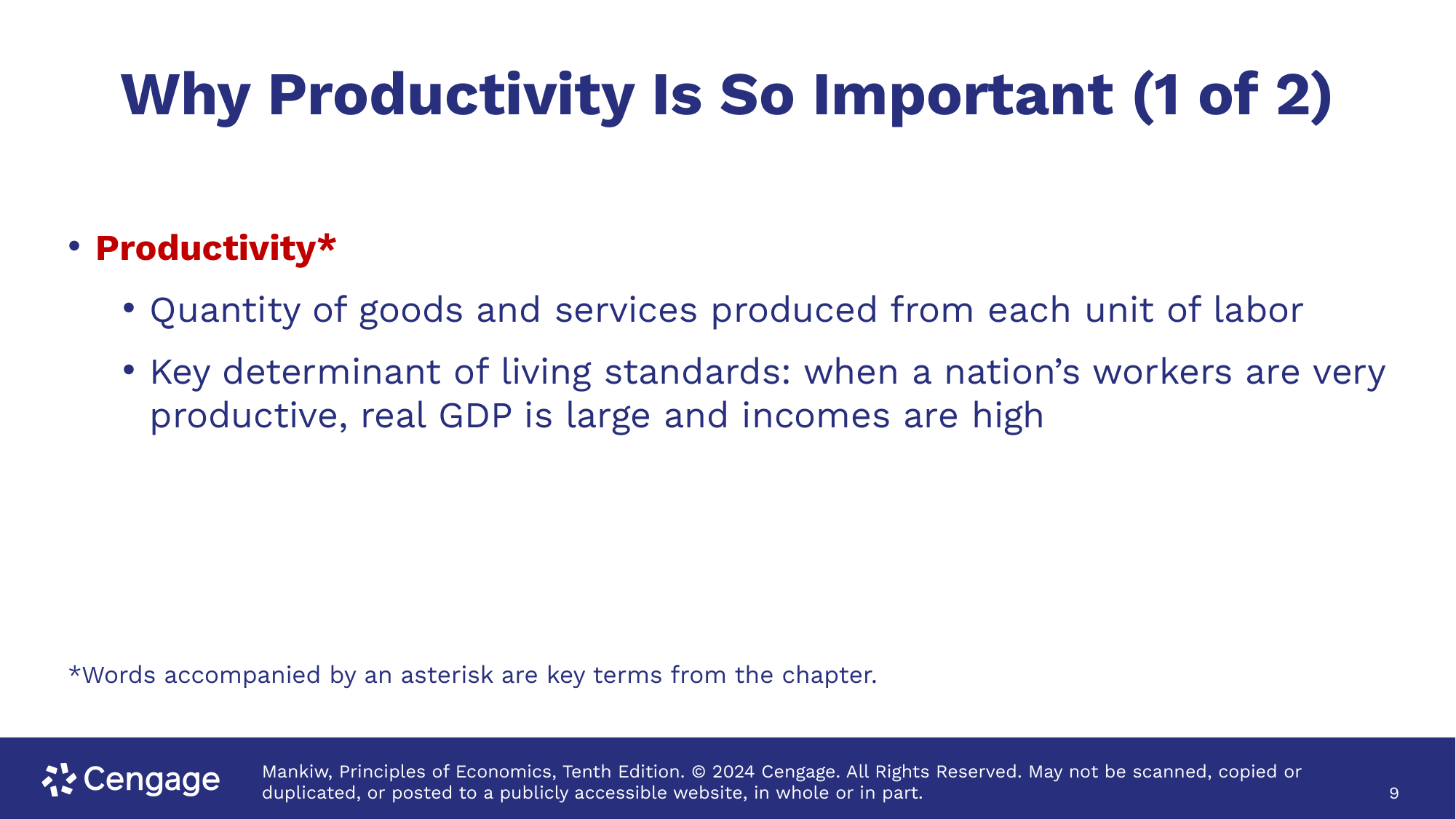

# Why Productivity Is So Important (1 of 2)
Productivity*
Quantity of goods and services produced from each unit of labor
Key determinant of living standards: when a nation’s workers are very productive, real GDP is large and incomes are high
*Words accompanied by an asterisk are key terms from the chapter.